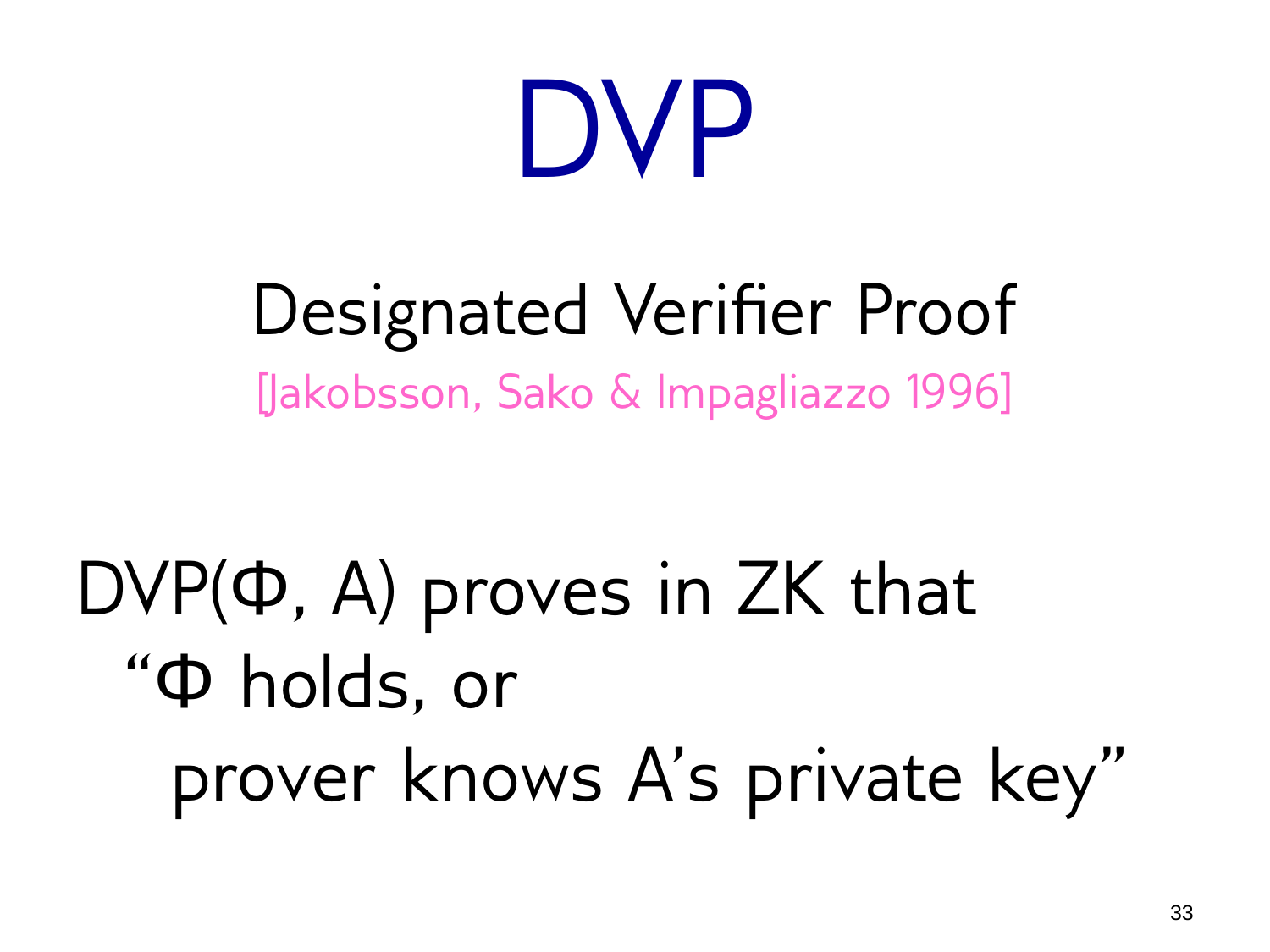

# DVP
Designated Verifier Proof
[Jakobsson, Sako & Impagliazzo 1996]

DVP(Φ, A) proves in ZK that
“Φ holds, or
  prover knows A’s private key”

33